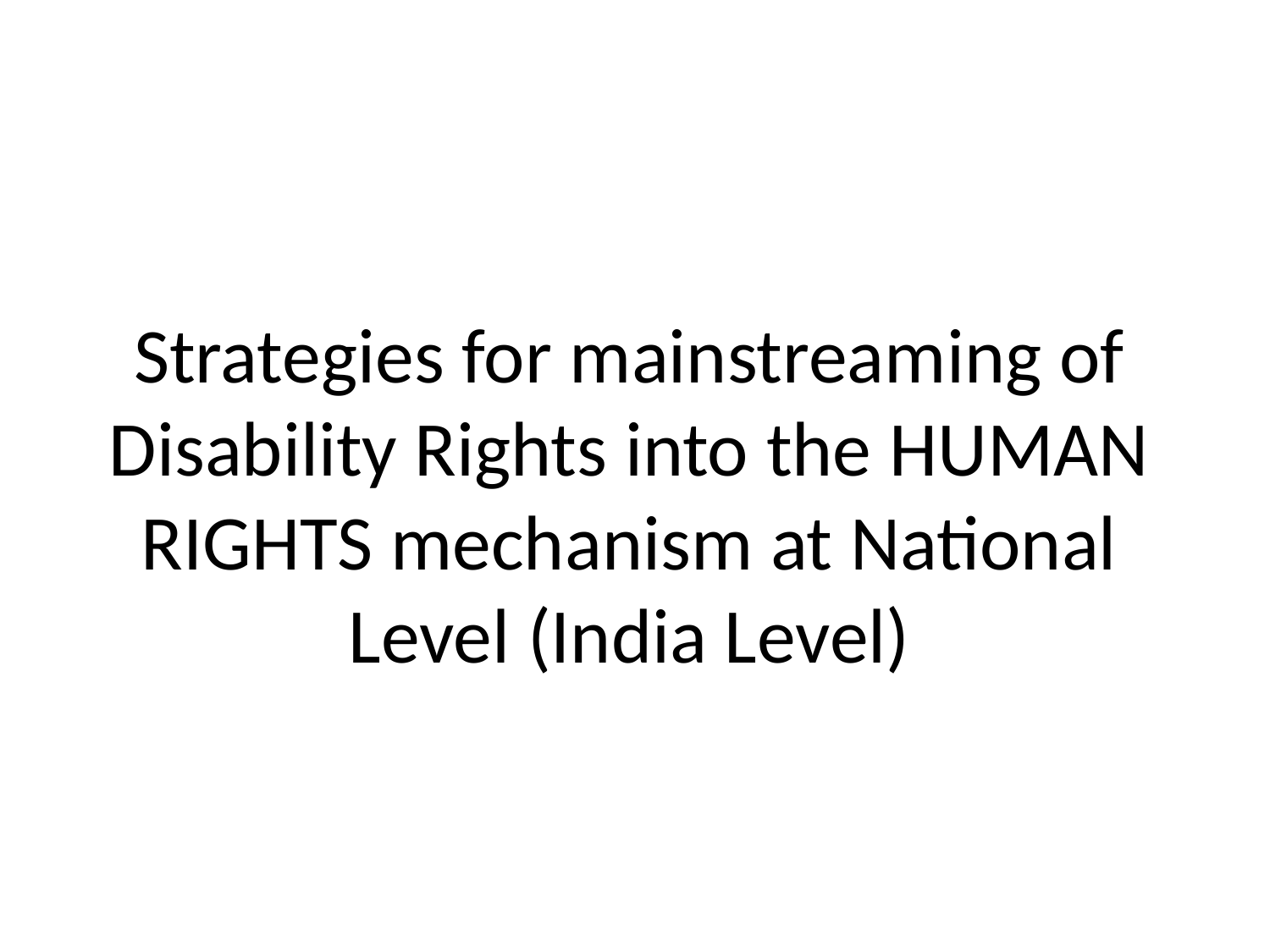

# Strategies for mainstreaming of Disability Rights into the HUMAN RIGHTS mechanism at National Level (India Level)